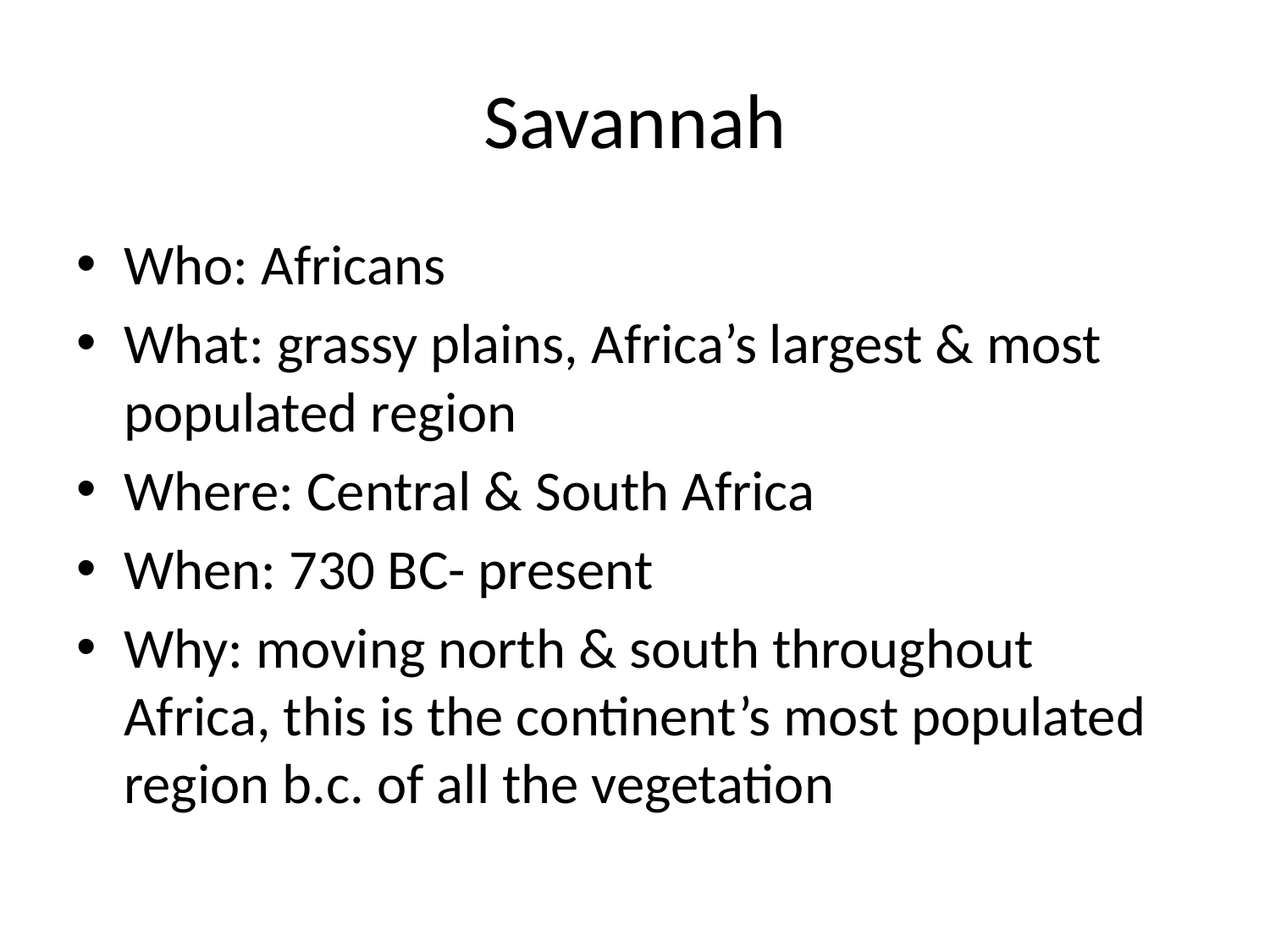

# Savannah
Who: Africans
What: grassy plains, Africa’s largest & most populated region
Where: Central & South Africa
When: 730 BC- present
Why: moving north & south throughout Africa, this is the continent’s most populated region b.c. of all the vegetation